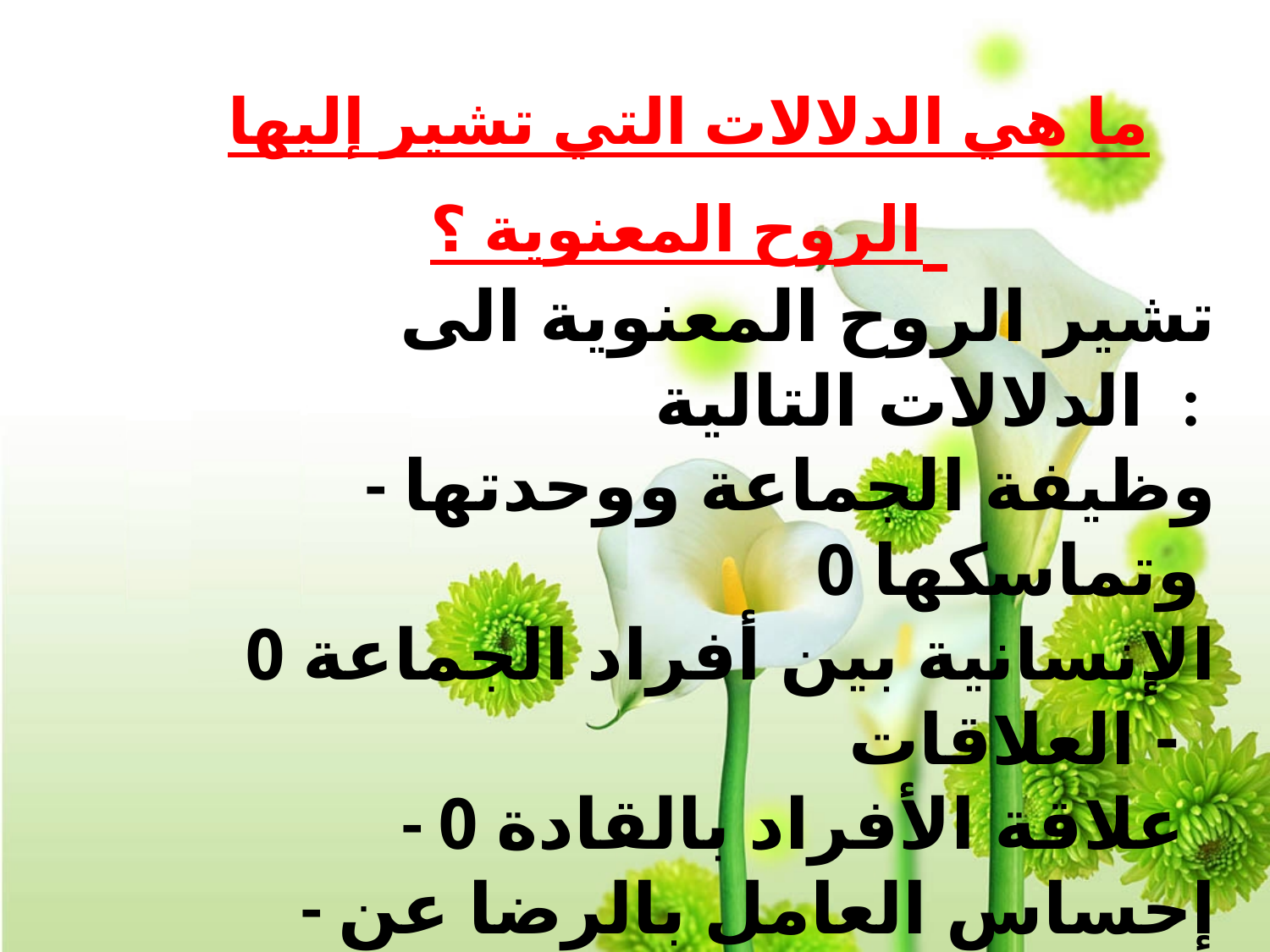

ما هي الدلالات التي تشير إليها الروح المعنوية ؟
   تشير الروح المعنوية الى الدلالات التالية  :
  - وظيفة الجماعة ووحدتها وتماسكها 0
  الإنسانية بين أفراد الجماعة 0     - العلاقات
  - علاقة الأفراد بالقادة 0
   - إحساس العامل بالرضا عن نفسه وعن عملة 0